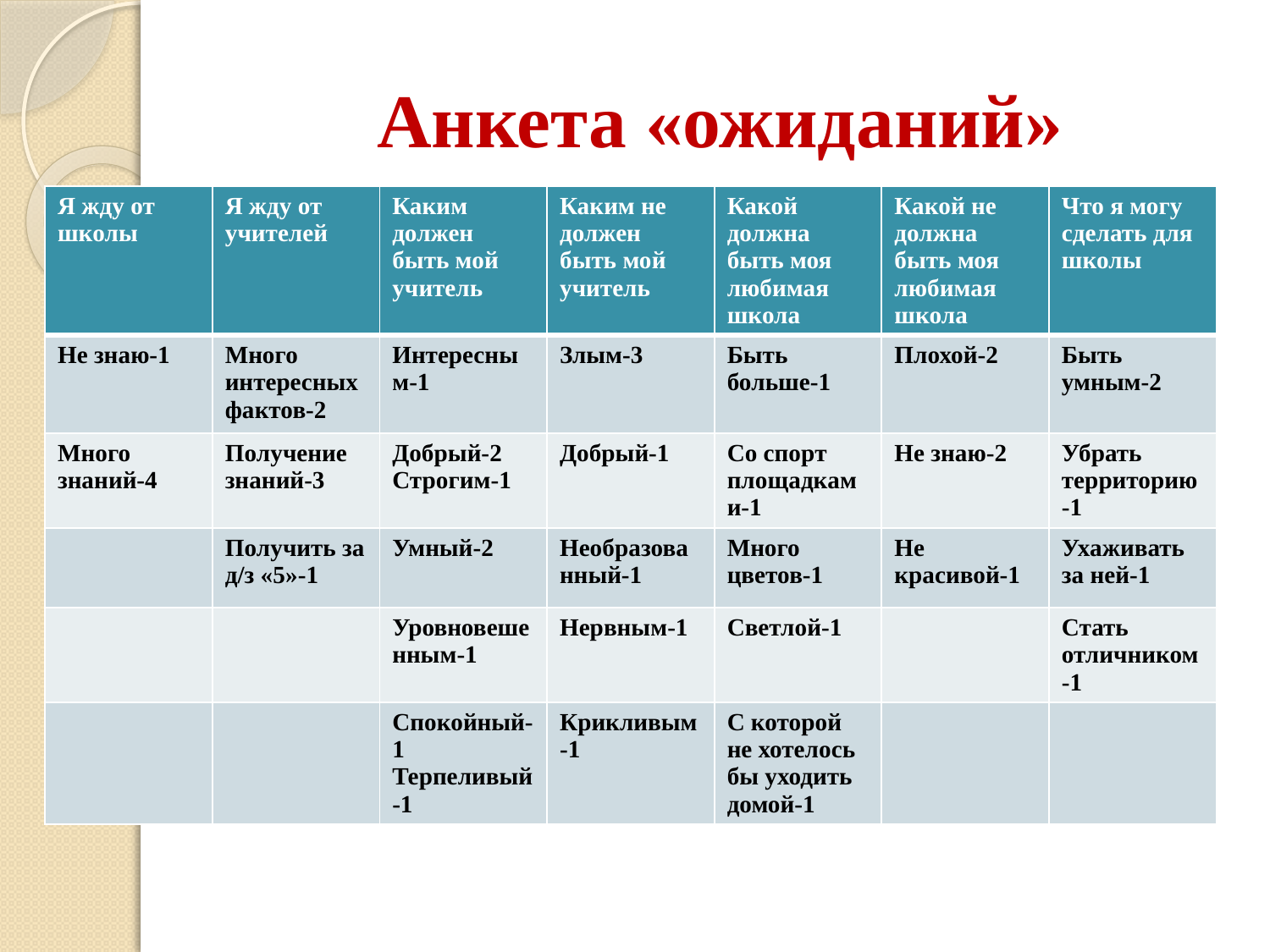

# Анкета «ожиданий»
| Я жду от школы | Я жду от учителей | Каким должен быть мой учитель | Каким не должен быть мой учитель | Какой должна быть моя любимая школа | Какой не должна быть моя любимая школа | Что я могу сделать для школы |
| --- | --- | --- | --- | --- | --- | --- |
| Не знаю-1 | Много интересных фактов-2 | Интересным-1 | Злым-3 | Быть больше-1 | Плохой-2 | Быть умным-2 |
| Много знаний-4 | Получение знаний-3 | Добрый-2 Строгим-1 | Добрый-1 | Со спорт площадками-1 | Не знаю-2 | Убрать территорию-1 |
|  | Получить за д/з «5»-1 | Умный-2 | Необразованный-1 | Много цветов-1 | Не красивой-1 | Ухаживать за ней-1 |
|  |  | Уровновешенным-1 | Нервным-1 | Светлой-1 |  | Стать отличником-1 |
|  |  | Спокойный-1 Терпеливый-1 | Крикливым-1 | С которой не хотелось бы уходить домой-1 |  |  |